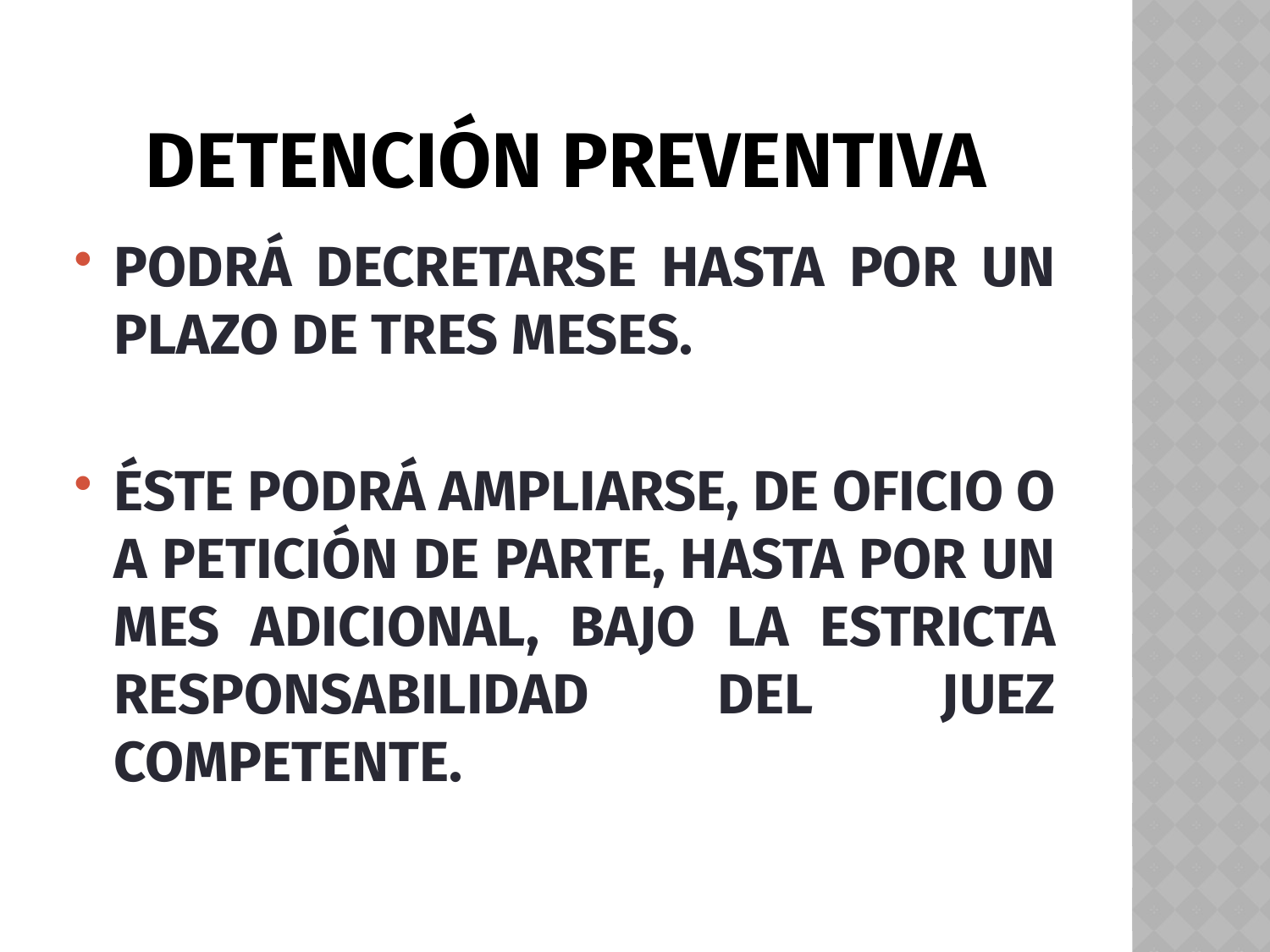

# DETENCIÓN PREVENTIVA
PODRÁ DECRETARSE HASTA POR UN PLAZO DE TRES MESES.

ÉSTE PODRÁ AMPLIARSE, DE OFICIO O A PETICIÓN DE PARTE, HASTA POR UN MES ADICIONAL, BAJO LA ESTRICTA RESPONSABILIDAD DEL JUEZ COMPETENTE.